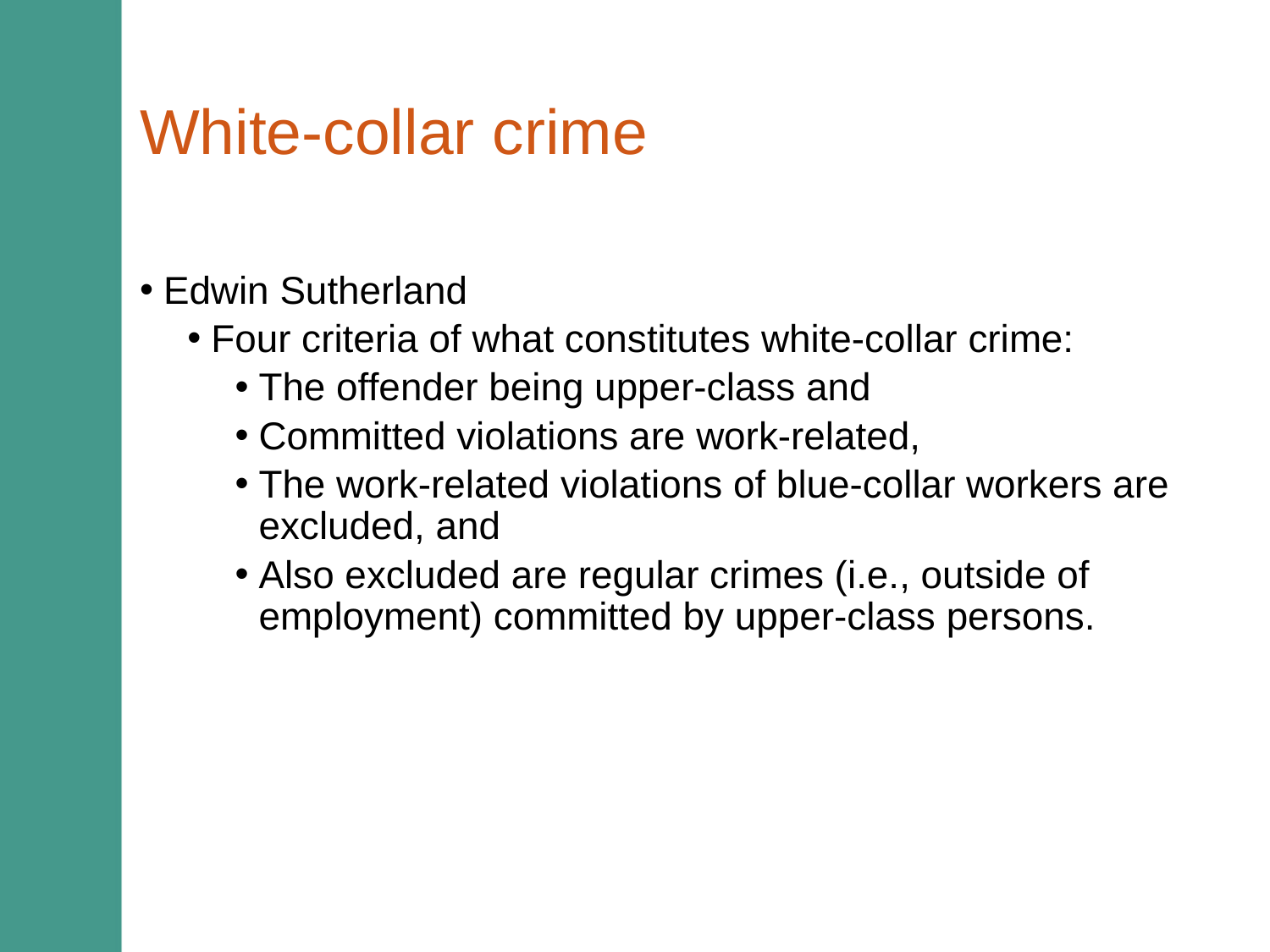

# White-collar crime
Edwin Sutherland
Four criteria of what constitutes white-collar crime:
The offender being upper-class and
Committed violations are work-related,
The work-related violations of blue-collar workers are excluded, and
Also excluded are regular crimes (i.e., outside of employment) committed by upper-class persons.